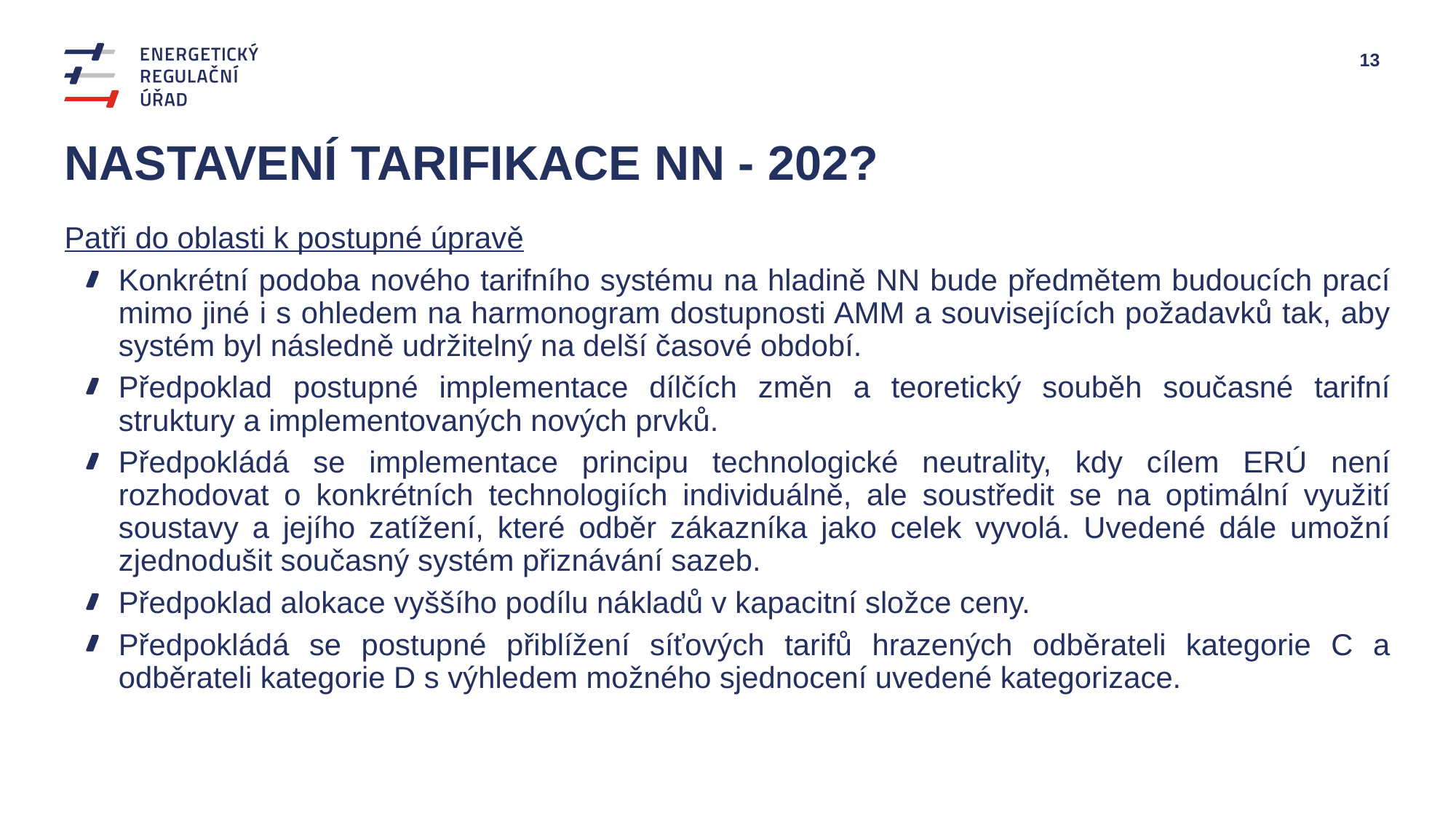

# Nastavení tarifikace NN - 202?
Patři do oblasti k postupné úpravě
Konkrétní podoba nového tarifního systému na hladině NN bude předmětem budoucích prací mimo jiné i s ohledem na harmonogram dostupnosti AMM a souvisejících požadavků tak, aby systém byl následně udržitelný na delší časové období.
Předpoklad postupné implementace dílčích změn a teoretický souběh současné tarifní struktury a implementovaných nových prvků.
Předpokládá se implementace principu technologické neutrality, kdy cílem ERÚ není rozhodovat o konkrétních technologiích individuálně, ale soustředit se na optimální využití soustavy a jejího zatížení, které odběr zákazníka jako celek vyvolá. Uvedené dále umožní zjednodušit současný systém přiznávání sazeb.
Předpoklad alokace vyššího podílu nákladů v kapacitní složce ceny.
Předpokládá se postupné přiblížení síťových tarifů hrazených odběrateli kategorie C a odběrateli kategorie D s výhledem možného sjednocení uvedené kategorizace.